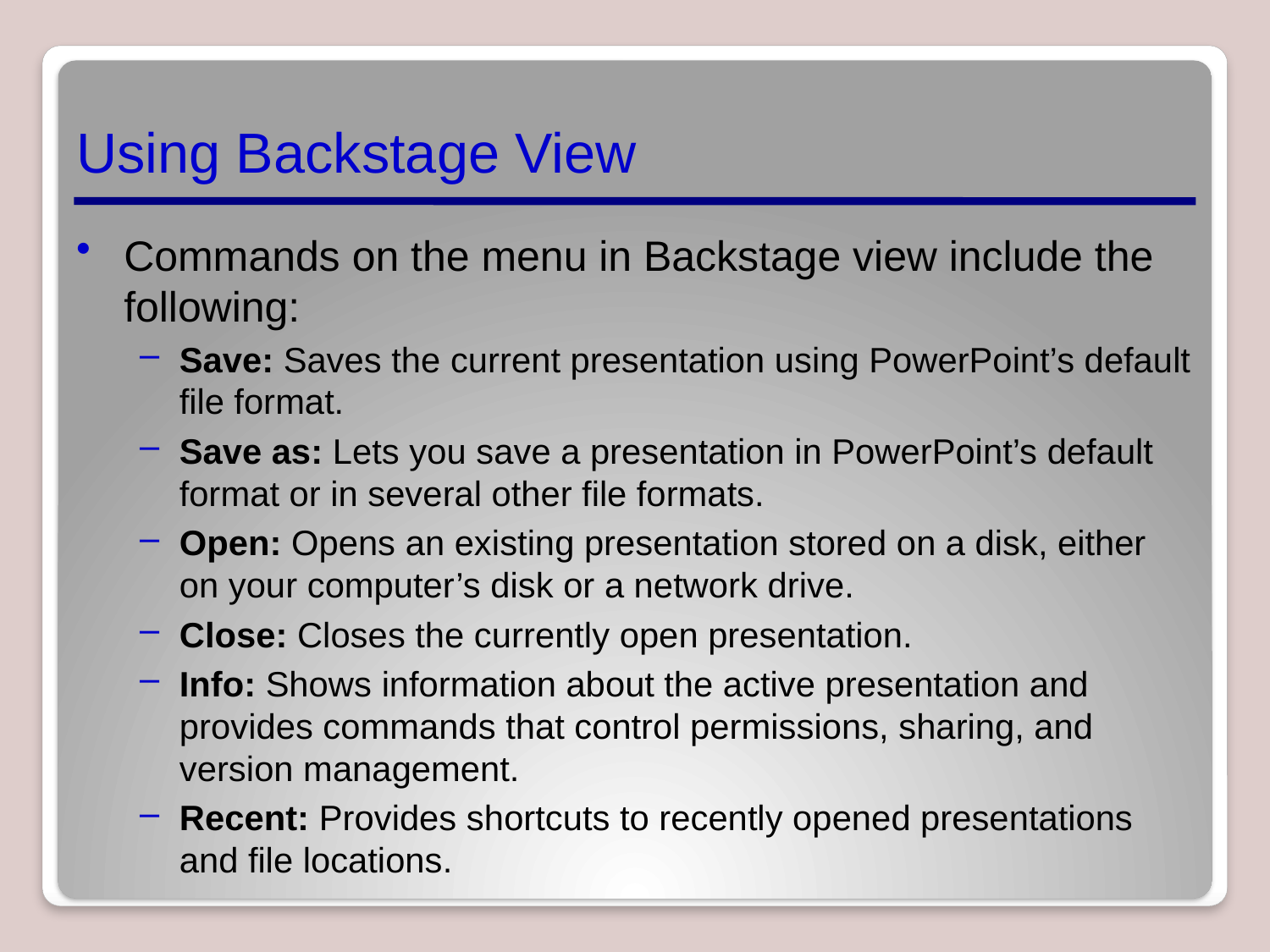

# Using Backstage View
Commands on the menu in Backstage view include the following:
Save: Saves the current presentation using PowerPoint’s default file format.
Save as: Lets you save a presentation in PowerPoint’s default format or in several other file formats.
Open: Opens an existing presentation stored on a disk, either on your computer’s disk or a network drive.
Close: Closes the currently open presentation.
Info: Shows information about the active presentation and provides commands that control permissions, sharing, and version management.
Recent: Provides shortcuts to recently opened presentations and file locations.